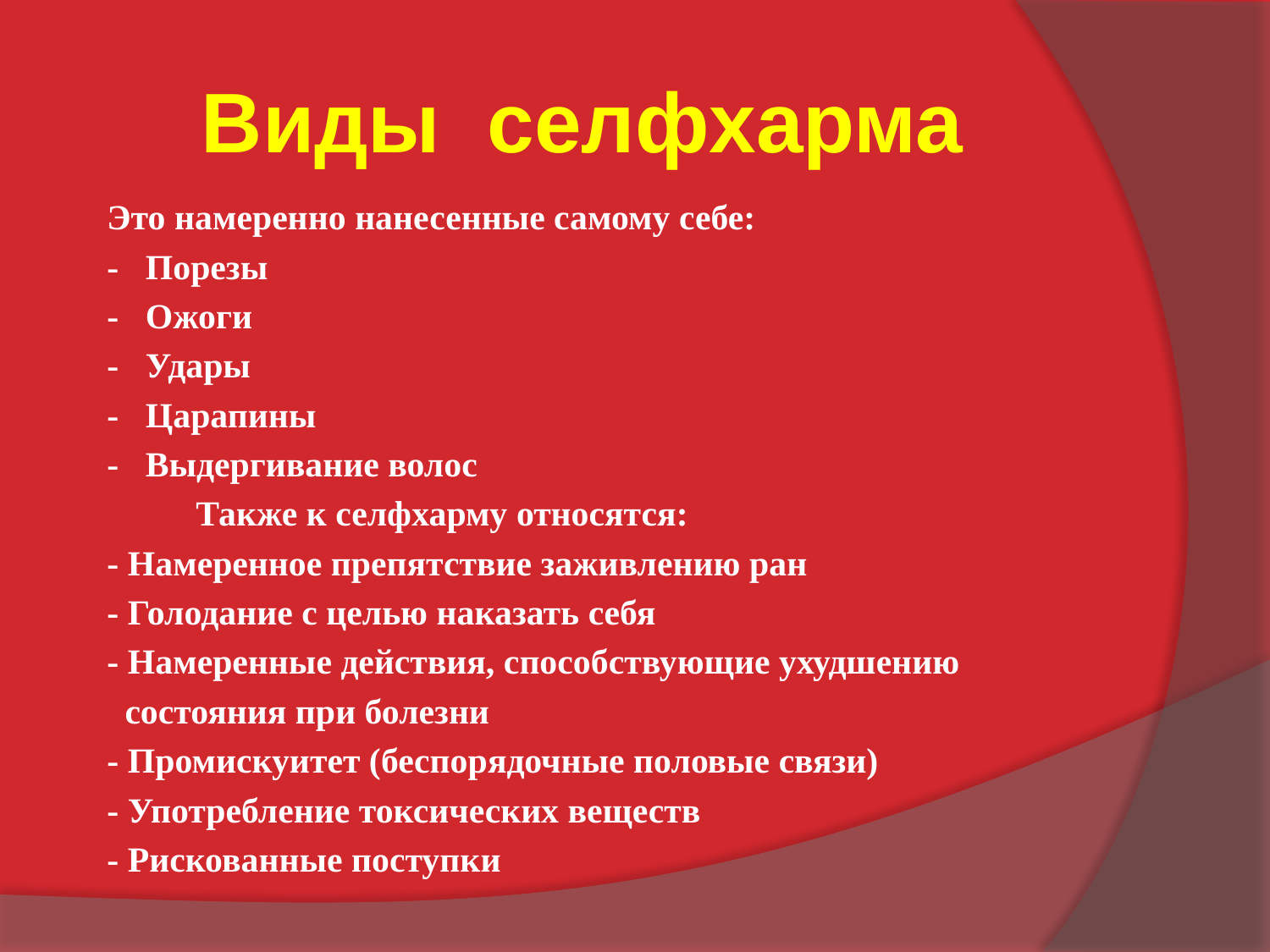

# Виды  селфхарма
Это намеренно нанесенные самому себе:
-   Порезы
-   Ожоги
-   Удары
-   Царапины
-   Выдергивание волос
          Также к селфхарму относятся:
- Намеренное препятствие заживлению ран
- Голодание с целью наказать себя
- Намеренные действия, способствующие ухудшению
  состояния при болезни
- Промискуитет (беспорядочные половые связи)
- Употребление токсических веществ
- Рискованные поступки